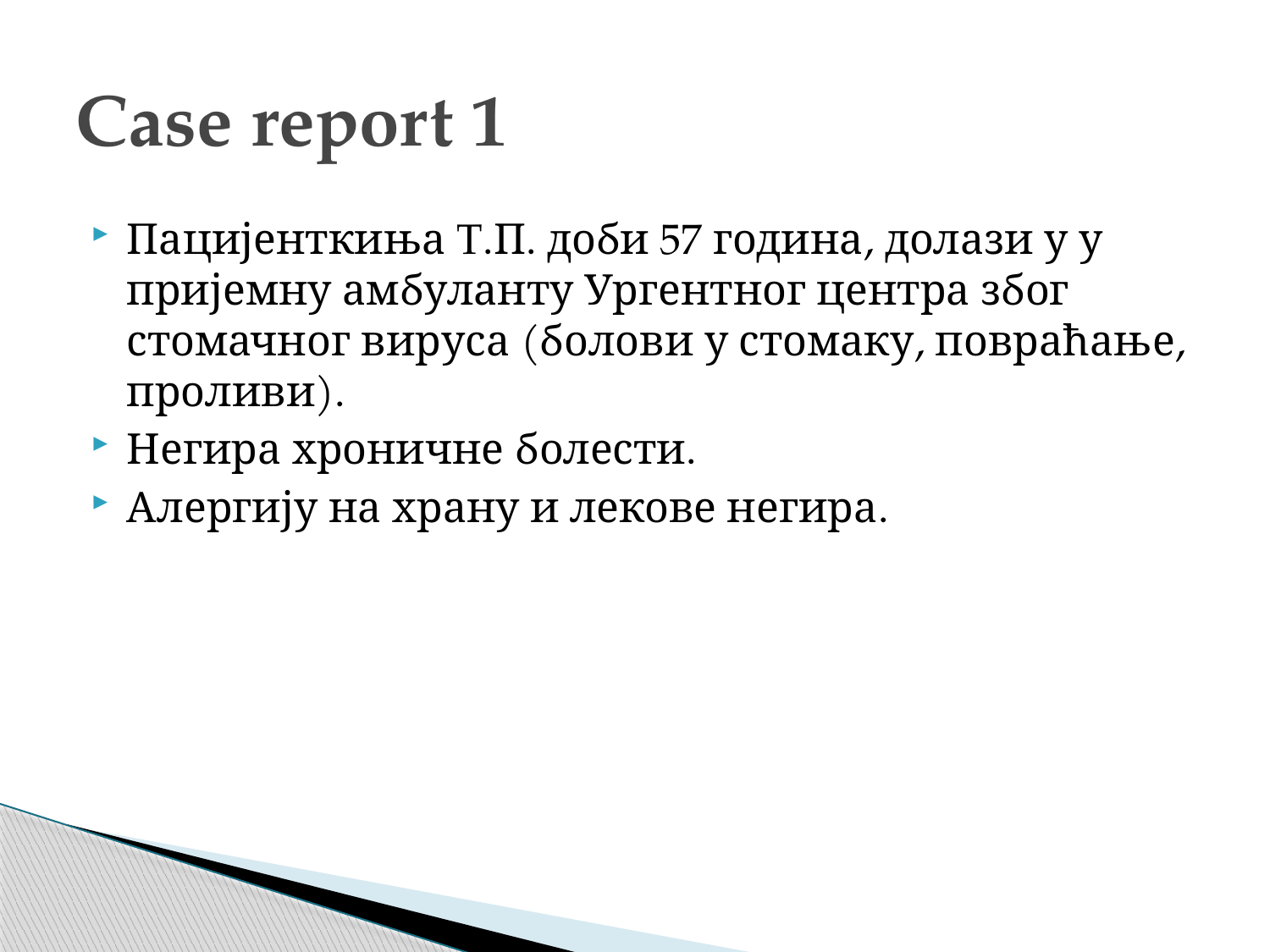

# Case report 1
Пацијенткиња T.П. доби 57 година, долази у у пријемну амбуланту Ургентног центра због стомачног вируса (болови у стомаку, повраћање, проливи).
Негира хроничне болести.
Алергију на храну и лекове негира.